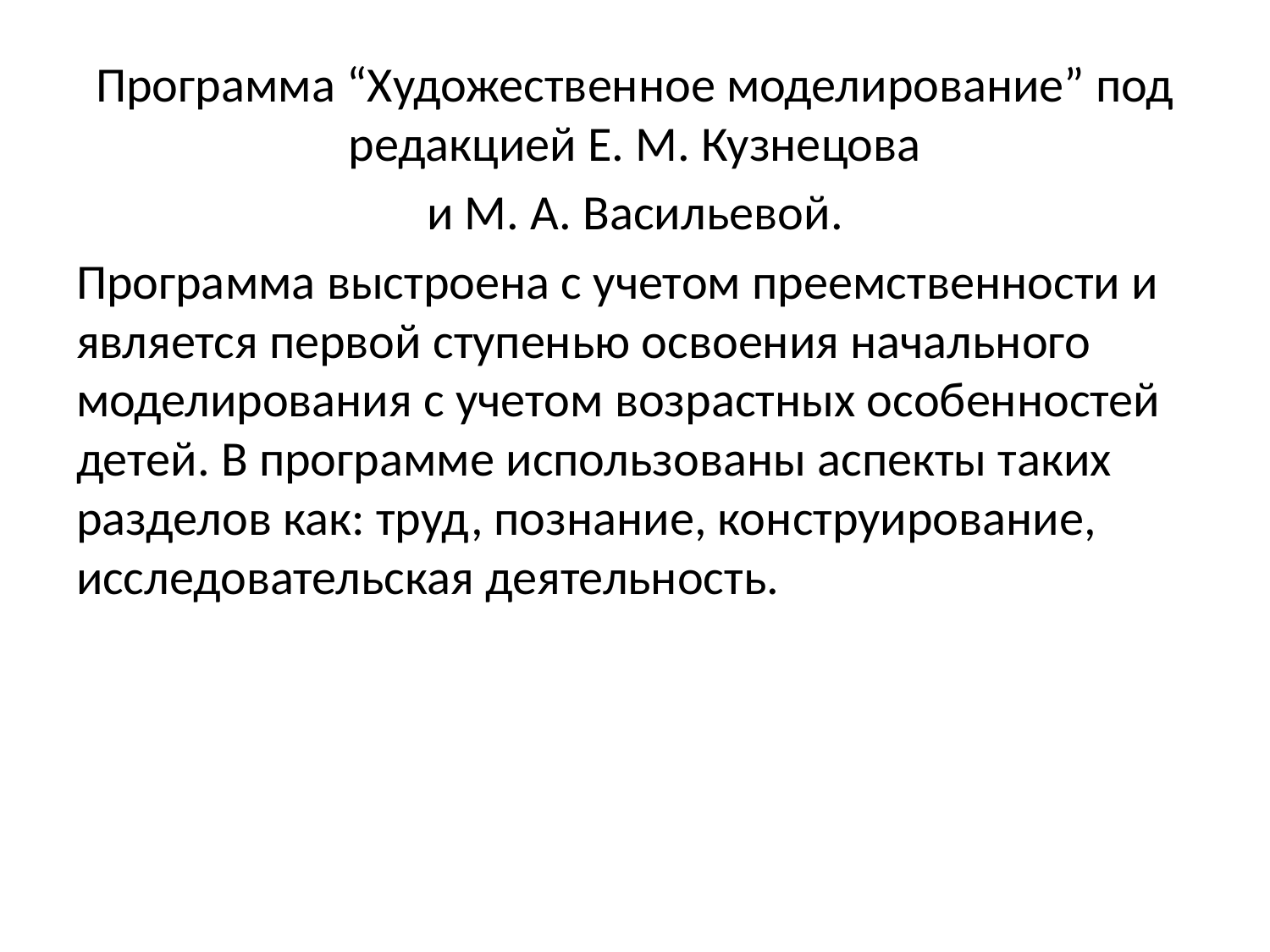

Программа “Художественное моделирование” под редакцией Е. М. Кузнецова
и М. А. Васильевой.
Программа выстроена с учетом преемственности и является первой ступенью освоения начального моделирования с учетом возрастных особенностей детей. В программе использованы аспекты таких разделов как: труд, познание, конструирование, исследовательская деятельность.